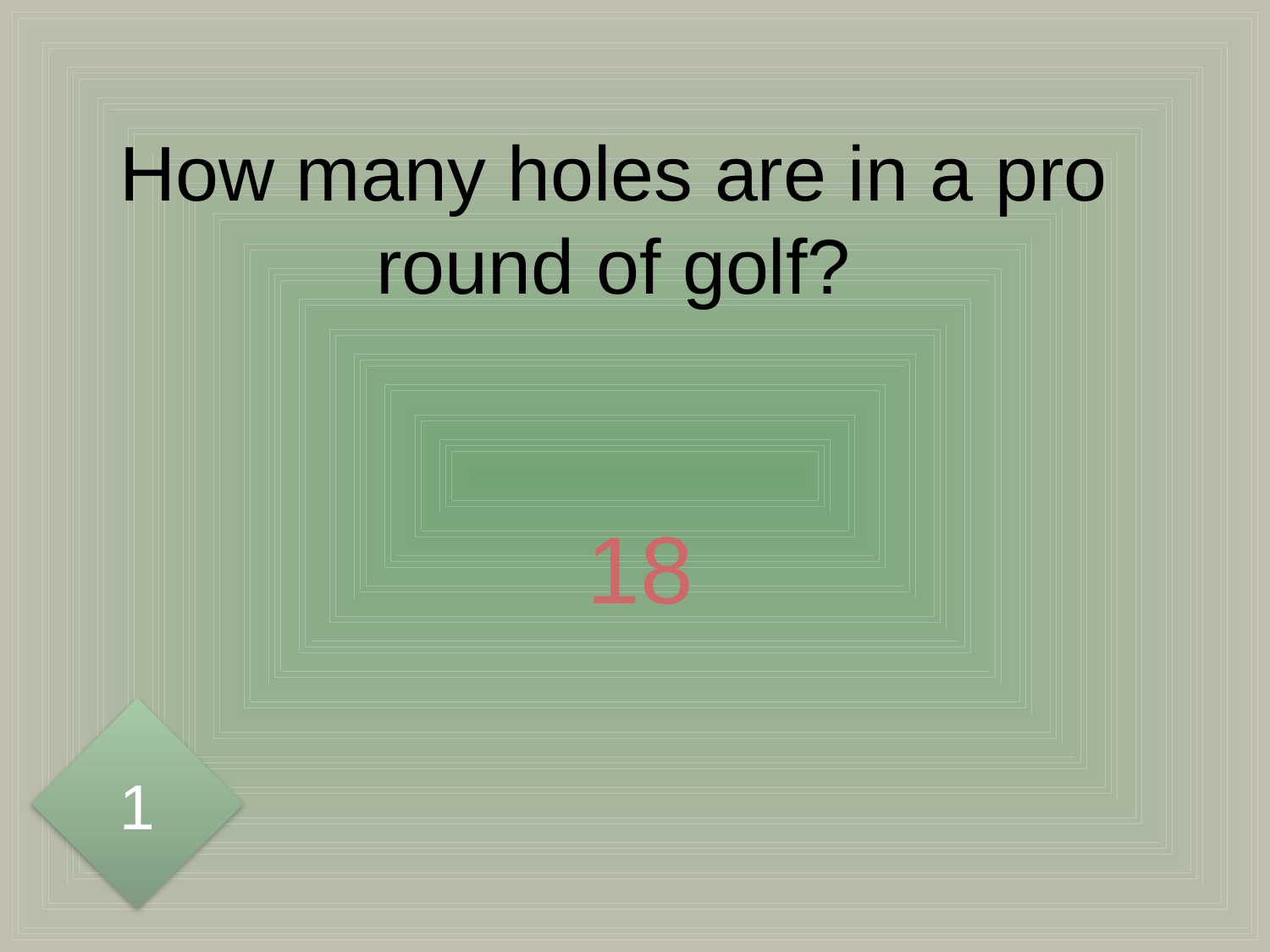

# How many holes are in a pro round of golf?
18
1